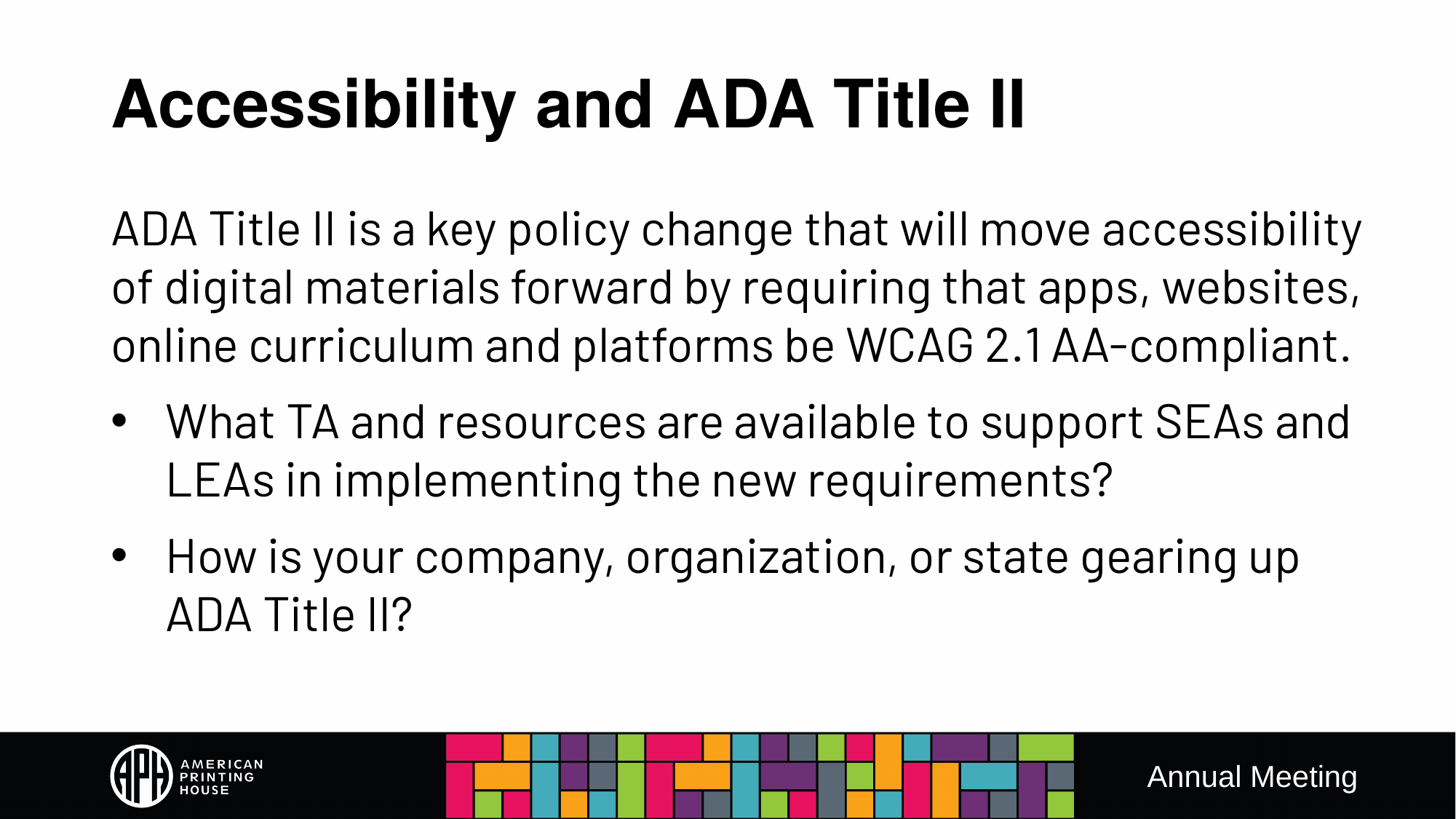

# Accessibility and ADA Title II
ADA Title II is a key policy change that will move accessibility of digital materials forward by requiring that apps, websites, online curriculum and platforms be WCAG 2.1 AA-compliant.
What TA and resources are available to support SEAs and LEAs in implementing the new requirements?
How is your company, organization, or state gearing up ADA Title II?